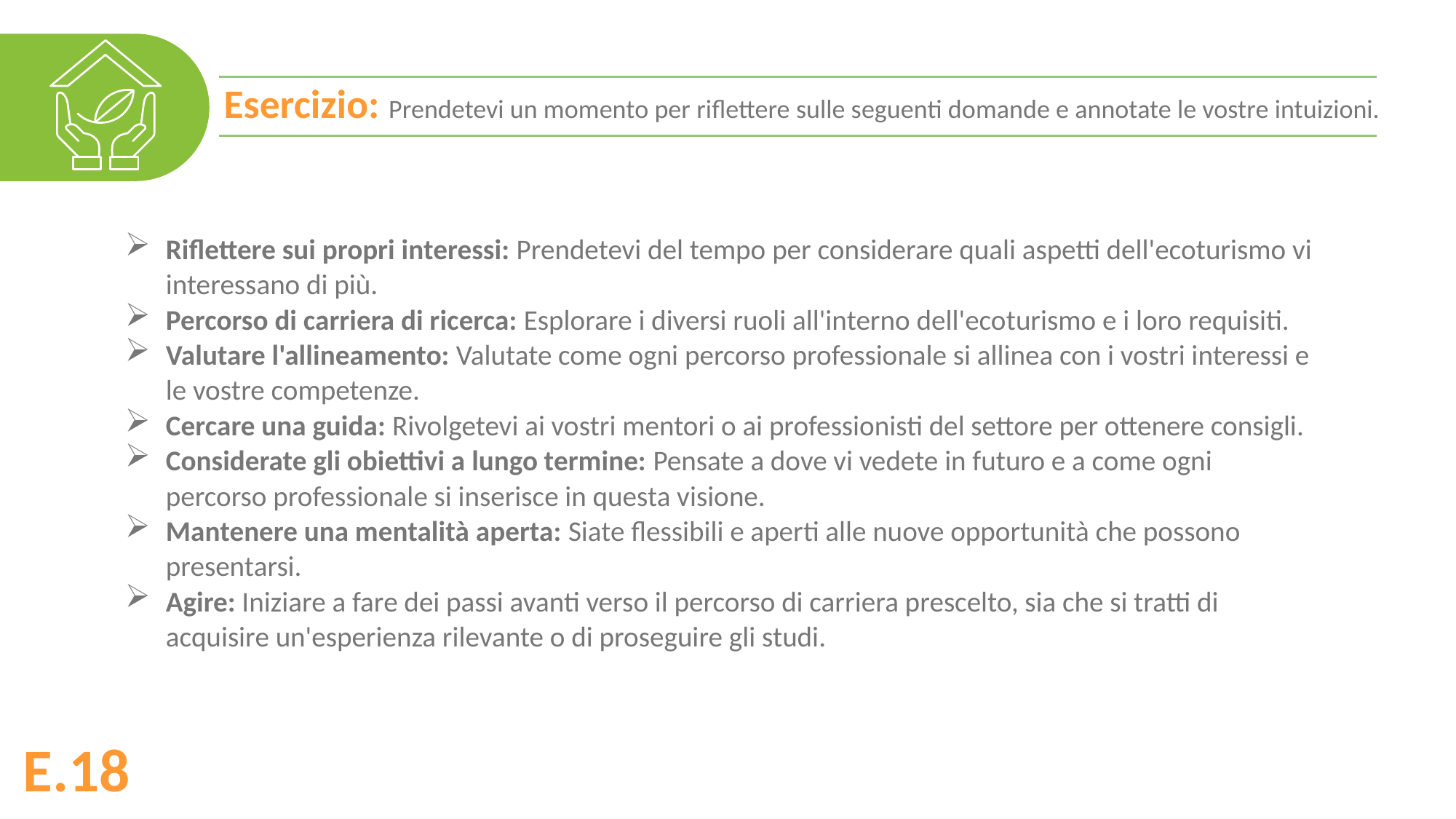

Esercizio: Prendetevi un momento per riflettere sulle seguenti domande e annotate le vostre intuizioni.

Riflettere sui propri interessi: Prendetevi del tempo per considerare quali aspetti dell'ecoturismo vi interessano di più.
Percorso di carriera di ricerca: Esplorare i diversi ruoli all'interno dell'ecoturismo e i loro requisiti.
Valutare l'allineamento: Valutate come ogni percorso professionale si allinea con i vostri interessi e le vostre competenze.
Cercare una guida: Rivolgetevi ai vostri mentori o ai professionisti del settore per ottenere consigli.
Considerate gli obiettivi a lungo termine: Pensate a dove vi vedete in futuro e a come ogni percorso professionale si inserisce in questa visione.
Mantenere una mentalità aperta: Siate flessibili e aperti alle nuove opportunità che possono presentarsi.
Agire: Iniziare a fare dei passi avanti verso il percorso di carriera prescelto, sia che si tratti di acquisire un'esperienza rilevante o di proseguire gli studi.

E.18